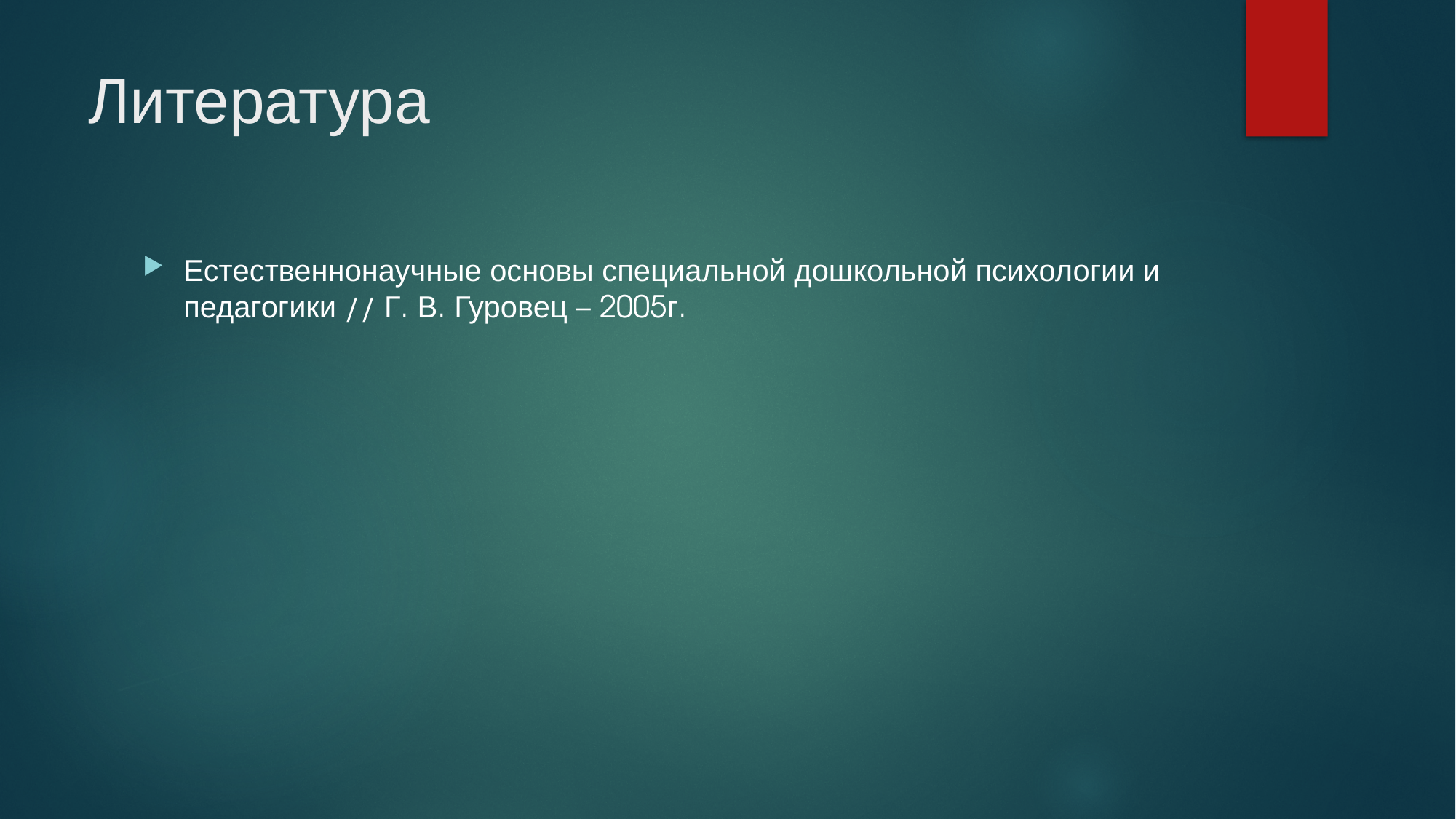

# Литература
Естественнонаучные основы специальной дошкольной психологии и педагогики // Г. В. Гуровец – 2005г.